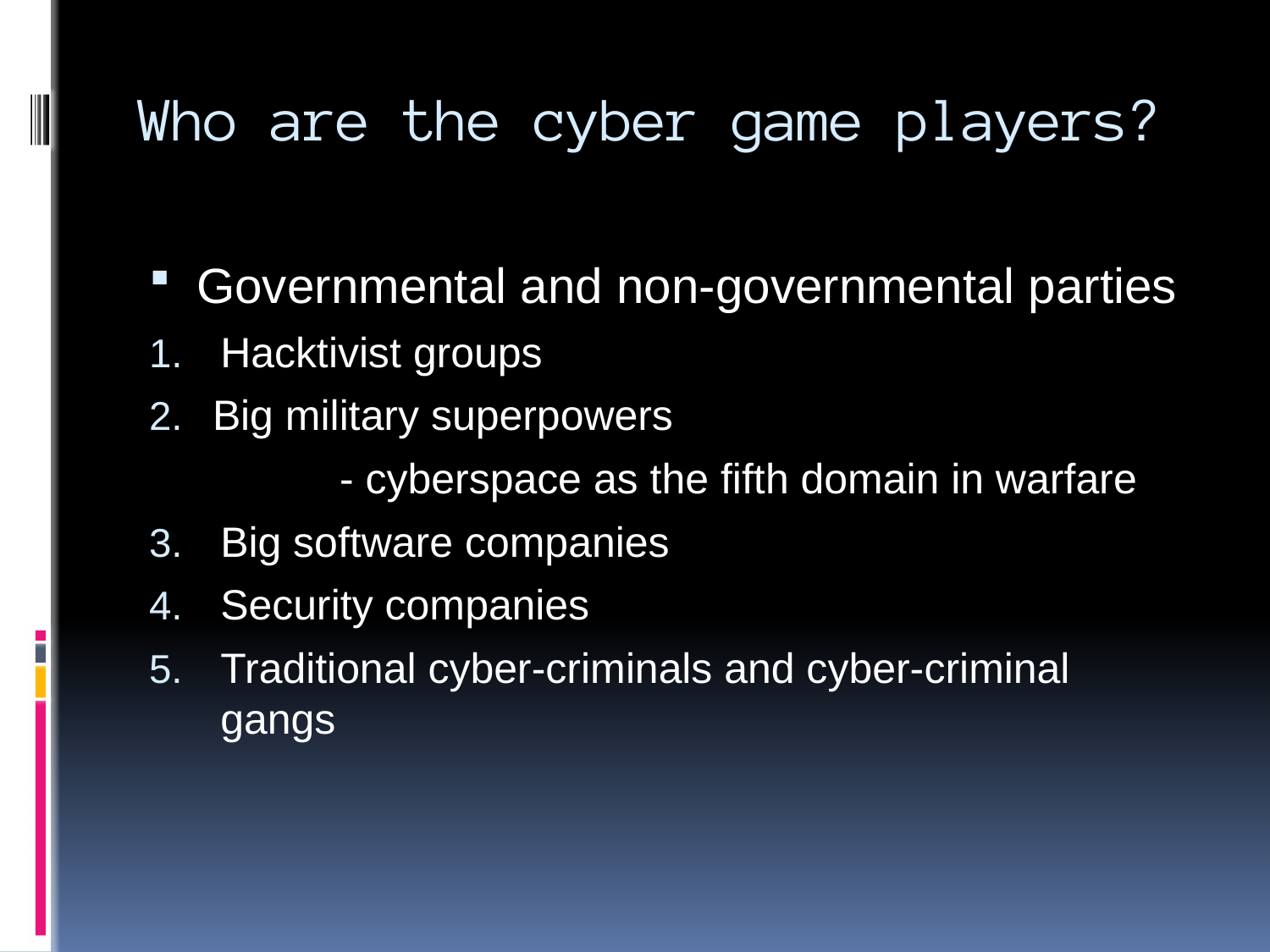

# Who are the cyber game players?
Governmental and non-governmental parties
Hacktivist groups
Big military superpowers
		- cyberspace as the fifth domain in warfare
Big software companies
Security companies
Traditional cyber-criminals and cyber-criminal gangs